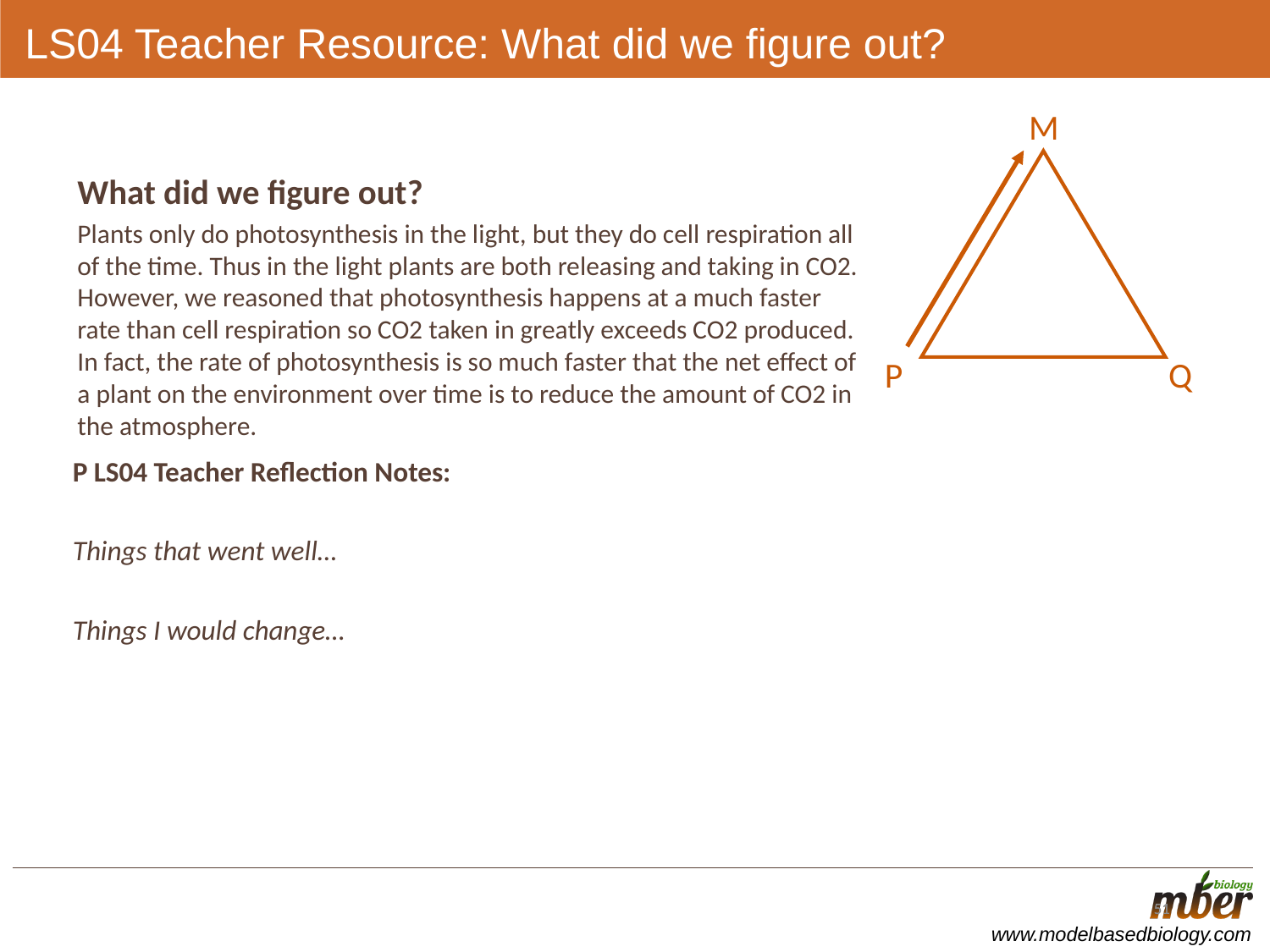

# LS04 Teacher Resource: What did we figure out?
M

Q
P
What did we figure out?
Plants only do photosynthesis in the light, but they do cell respiration all of the time. Thus in the light plants are both releasing and taking in CO2. However, we reasoned that photosynthesis happens at a much faster rate than cell respiration so CO2 taken in greatly exceeds CO2 produced. In fact, the rate of photosynthesis is so much faster that the net effect of a plant on the environment over time is to reduce the amount of CO2 in the atmosphere.
P LS04 Teacher Reflection Notes:

Things that went well…

Things I would change…

51
51